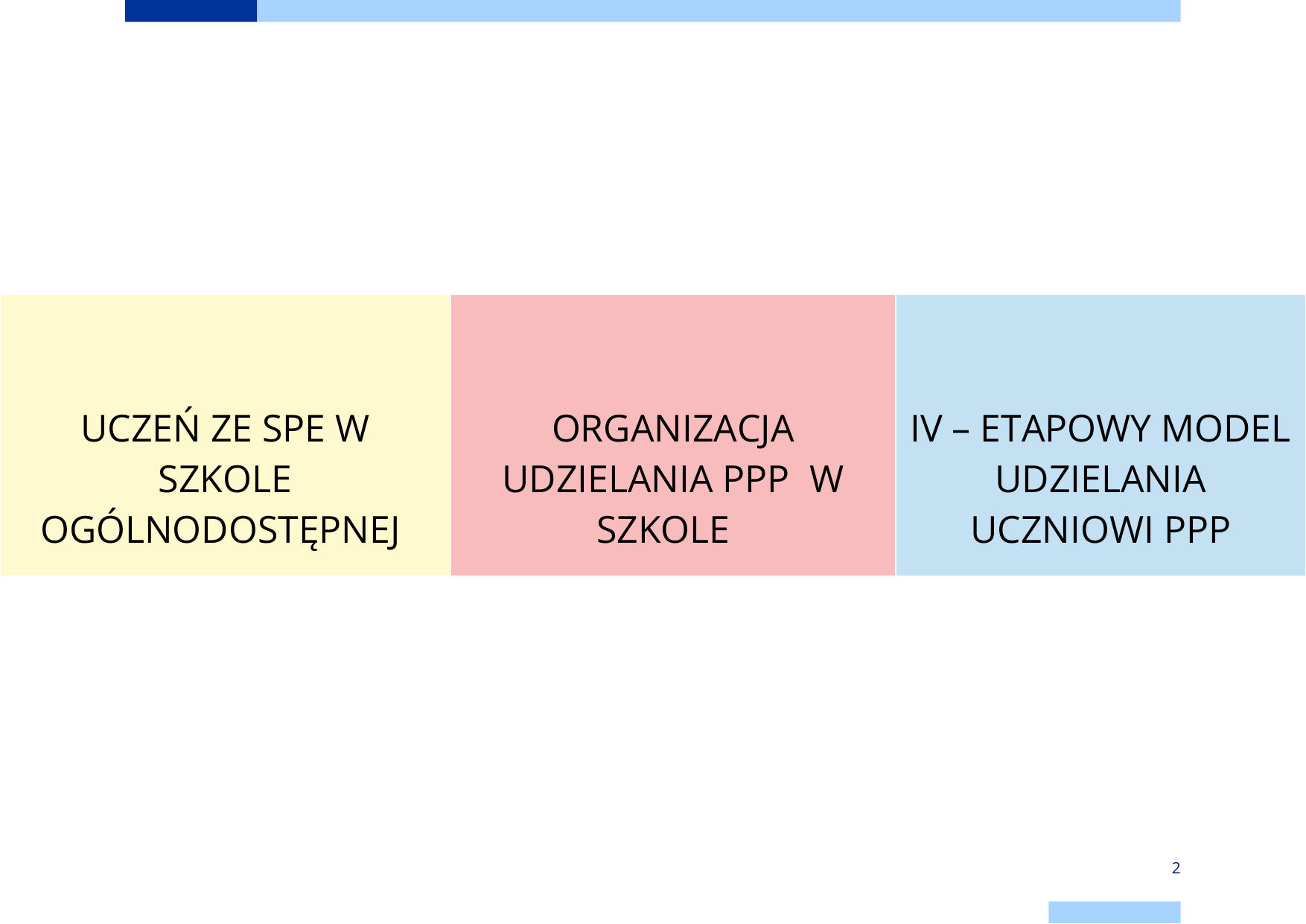

# MODUŁ II – KLUCZOWE ZAGADNIENIA
| UCZEŃ ZE SPE W SZKOLE OGÓLNODOSTĘPNEJ | ORGANIZACJA UDZIELANIA PPP W SZKOLE | IV – ETAPOWY MODEL UDZIELANIA UCZNIOWI PPP |
| --- | --- | --- |
2